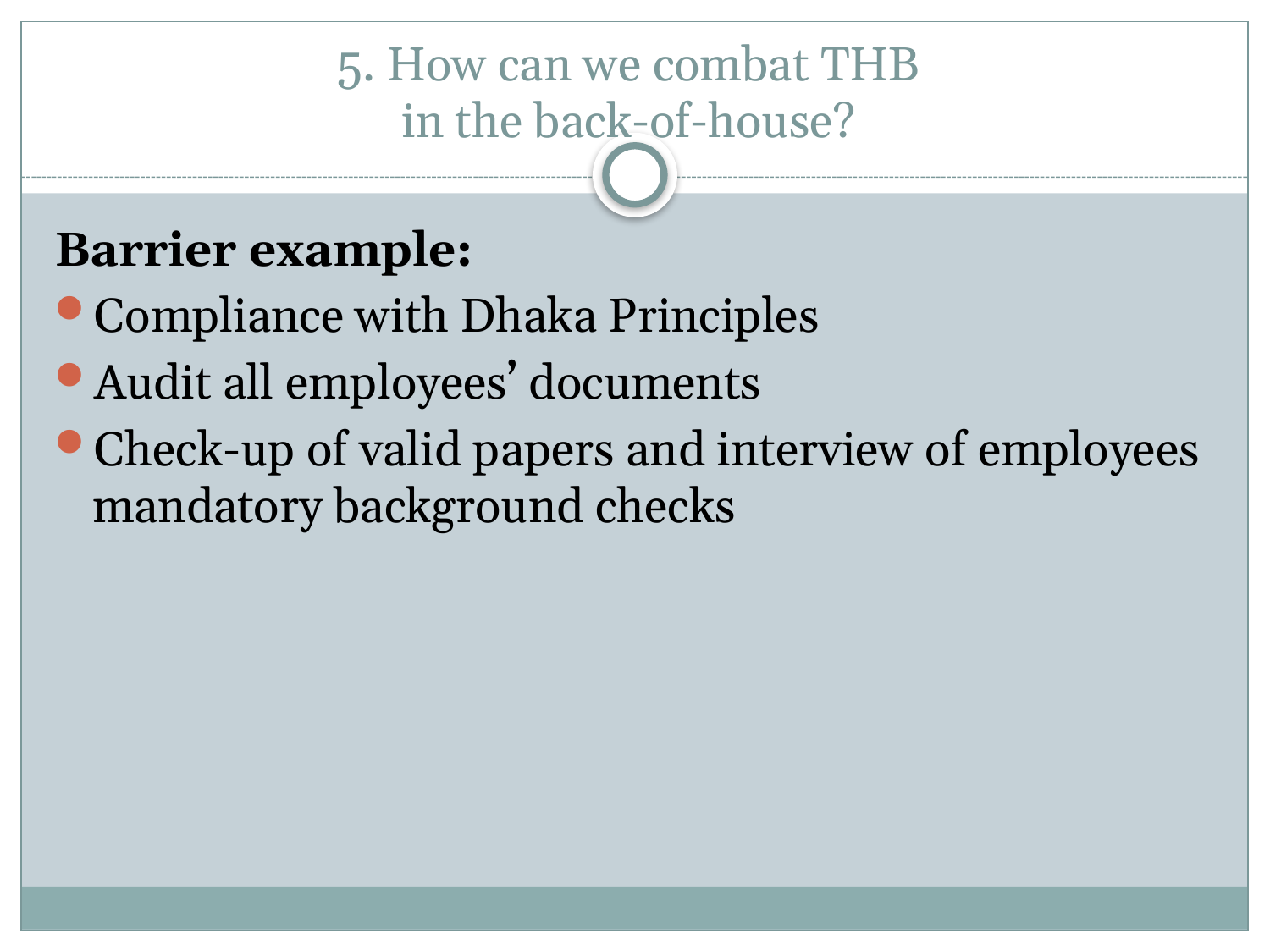

# 5. How can we combat THB in the back-of-house?
Barrier example:
Compliance with Dhaka Principles
Audit all employees’ documents
Check-up of valid papers and interview of employees mandatory background checks